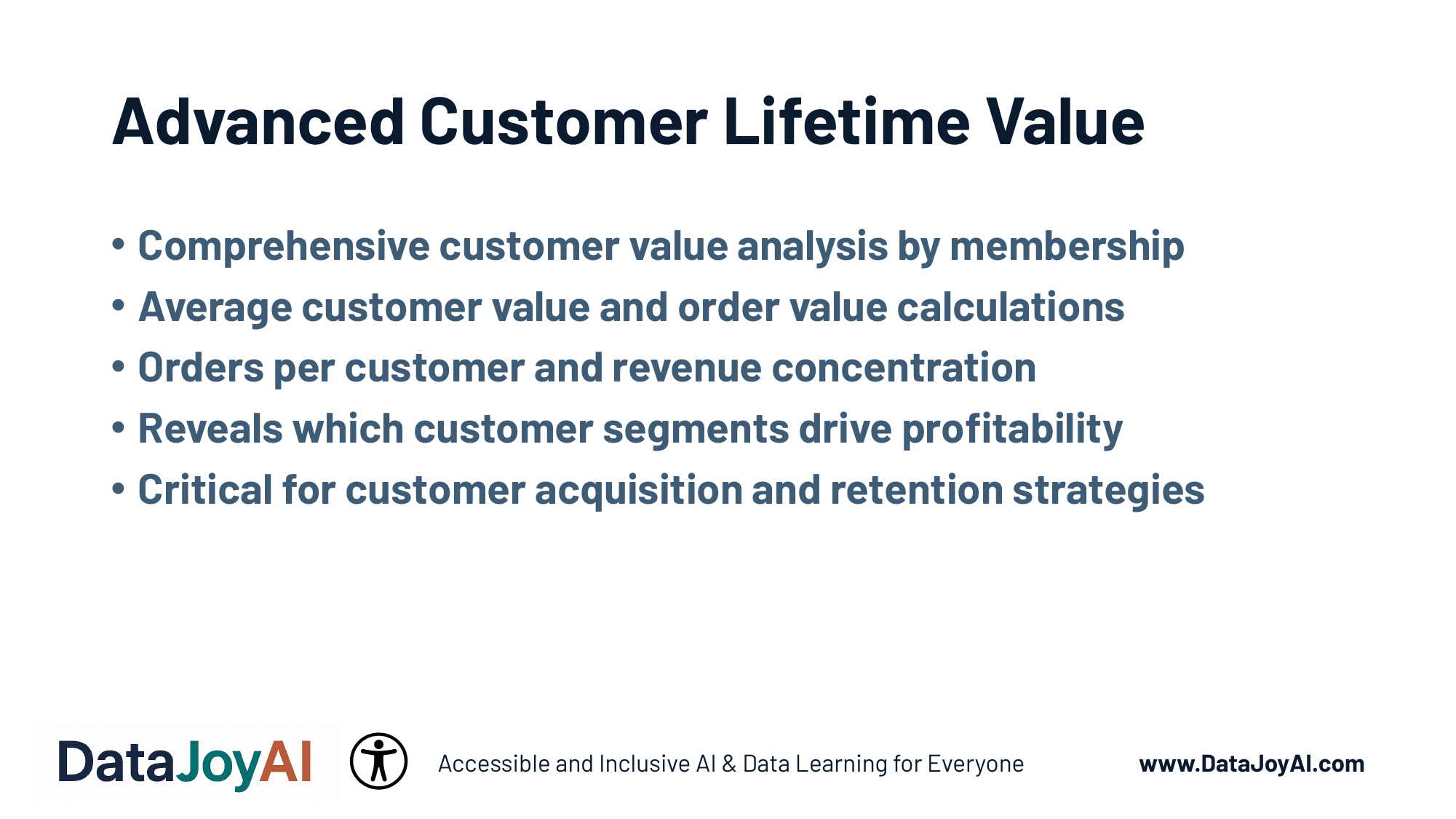

# Advanced Customer Lifetime Value
Comprehensive customer value analysis by membership
Average customer value and order value calculations
Orders per customer and revenue concentration
Reveals which customer segments drive profitability
Critical for customer acquisition and retention strategies